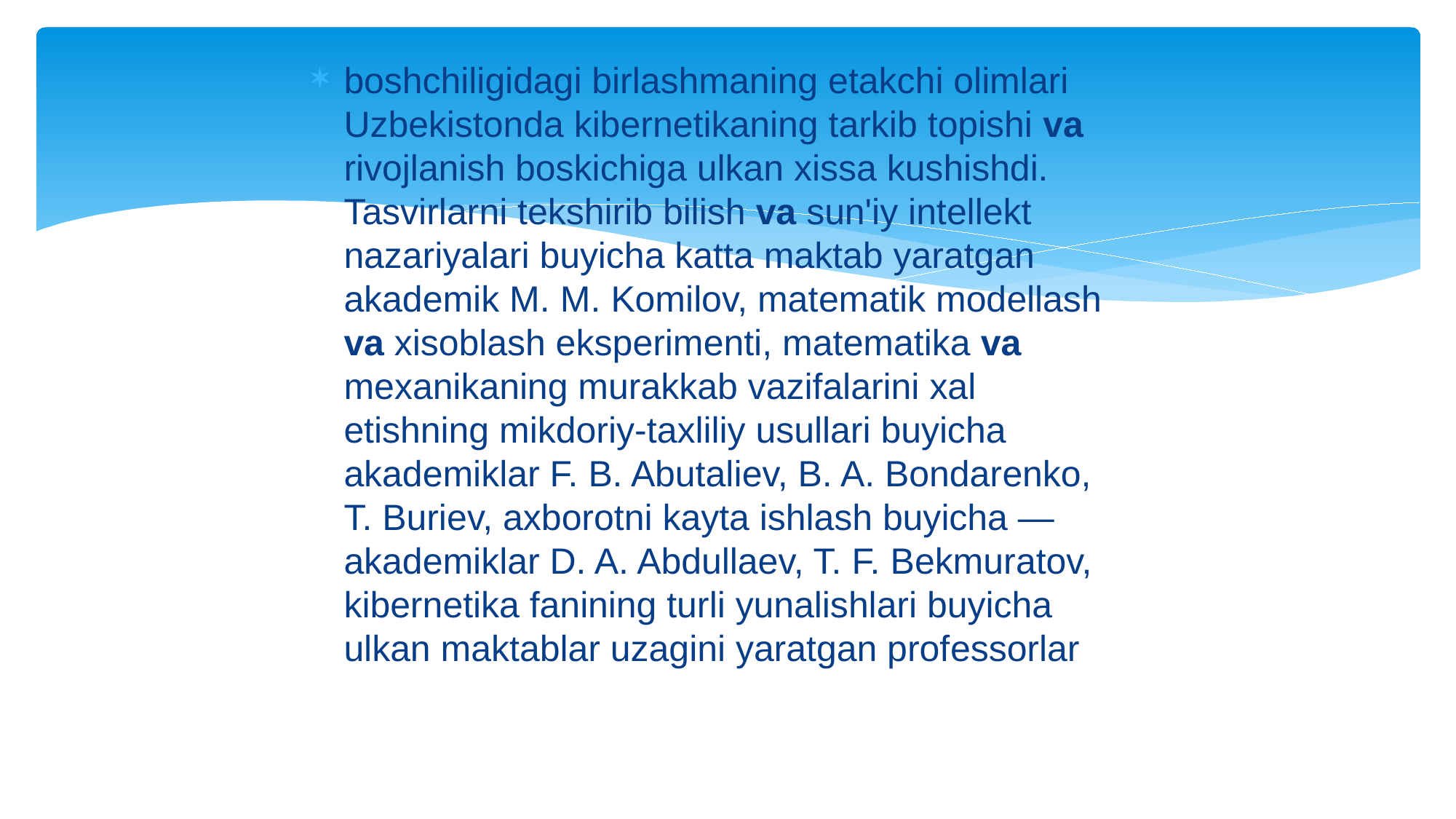

boshchiligidagi birlashmaning еtakchi olimlari Uzbеkistonda kibеrnеtikaning tarkib topishi va rivojlanish boskichiga ulkan xissa kushishdi. Tasvirlarni tеkshirib bilish va sun'iy intеllеkt nazariyalari buyicha katta maktab yaratgan akadеmik M. M. Komilov, matеmatik modеllash va xisoblash ekspеrimеnti, matеmatika va mеxanikaning murakkab vazifalarini xal etishning mikdoriy-taxliliy usullari buyicha akadеmiklar F. B. Abutaliеv, B. A. Bondarеnko, T. Buriеv, axborotni kayta ishlash buyicha — akadеmiklar D. A. Abdullaеv, T. F. Bеkmuratov, kibеrnеtika fanining turli yunalishlari buyicha ulkan maktablar uzagini yaratgan profеssorlar